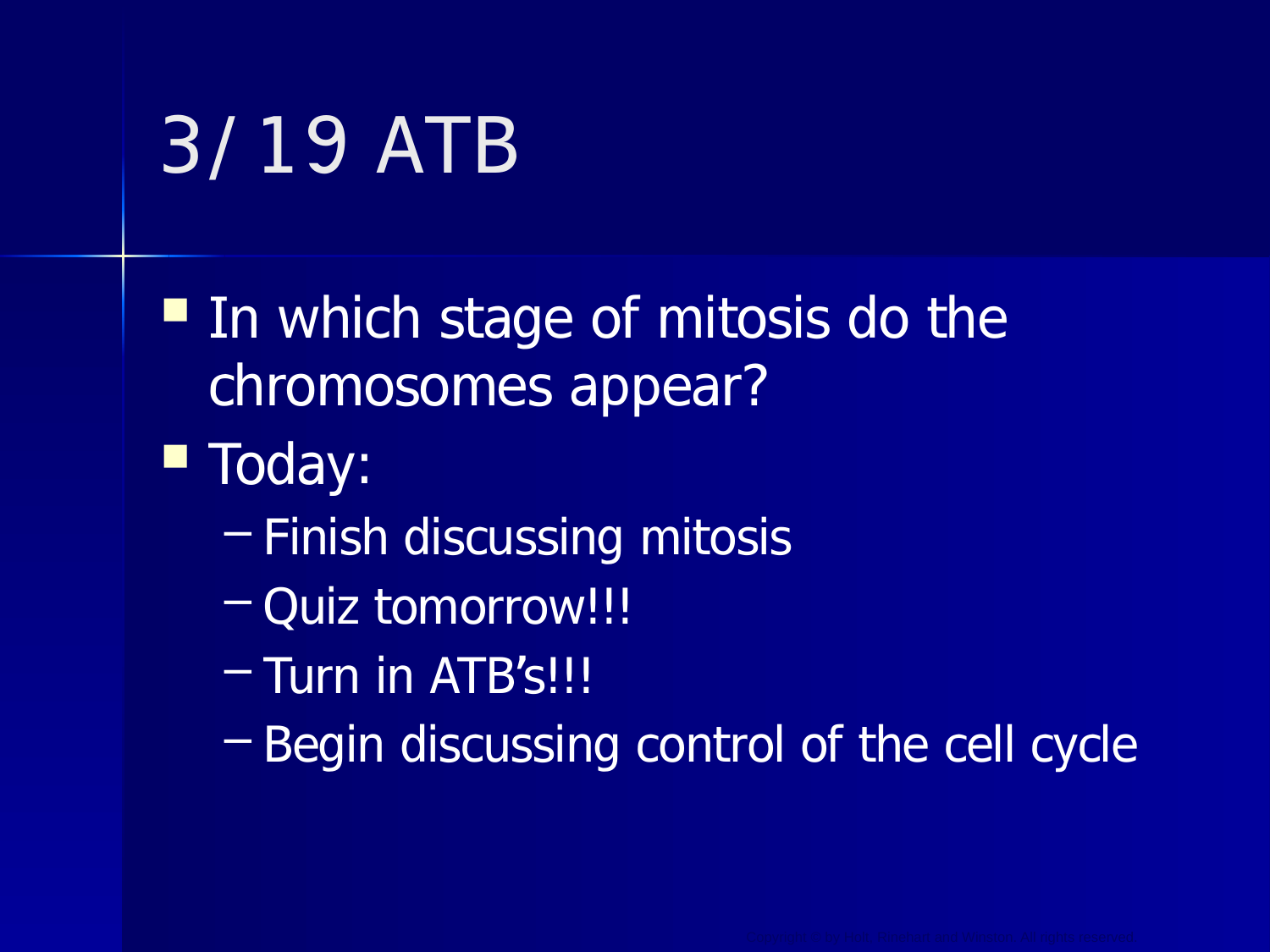

# 3/19 ATB
In which stage of mitosis do the chromosomes appear?
Today:
Finish discussing mitosis
Quiz tomorrow!!!
Turn in ATB’s!!!
Begin discussing control of the cell cycle